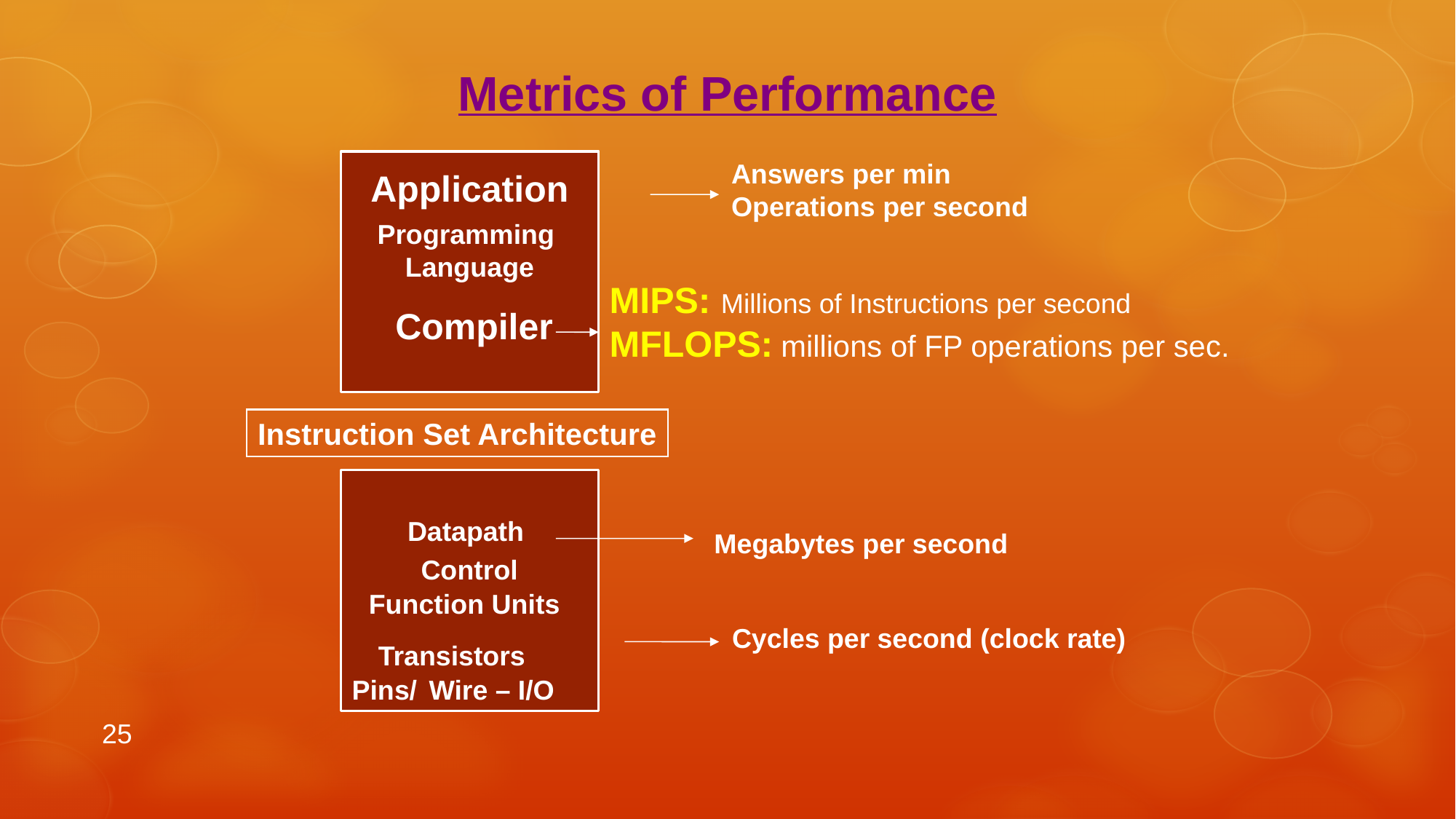

Metrics of Performance
Answers per min
Operations per second
Application

Programming
Language
MIPS: Millions of Instructions per second
MFLOPS: millions of FP operations per sec.
Compiler

Instruction Set Architecture
Datapath
Megabytes per second

Control
Function Units
Cycles per second (clock rate)
Transistors

Pins/
Wire – I/O

25